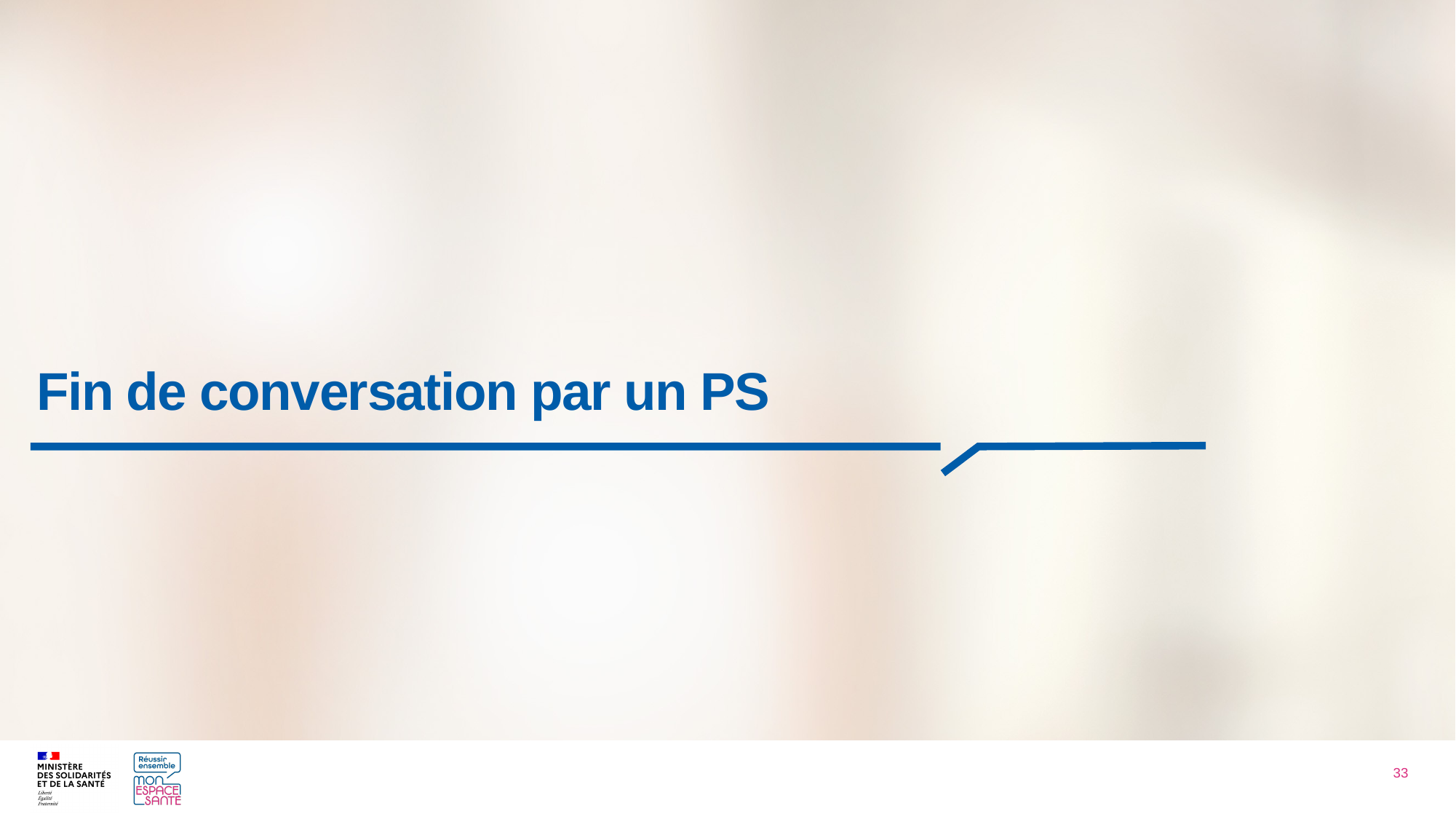

Fin de conversation par un PS

33